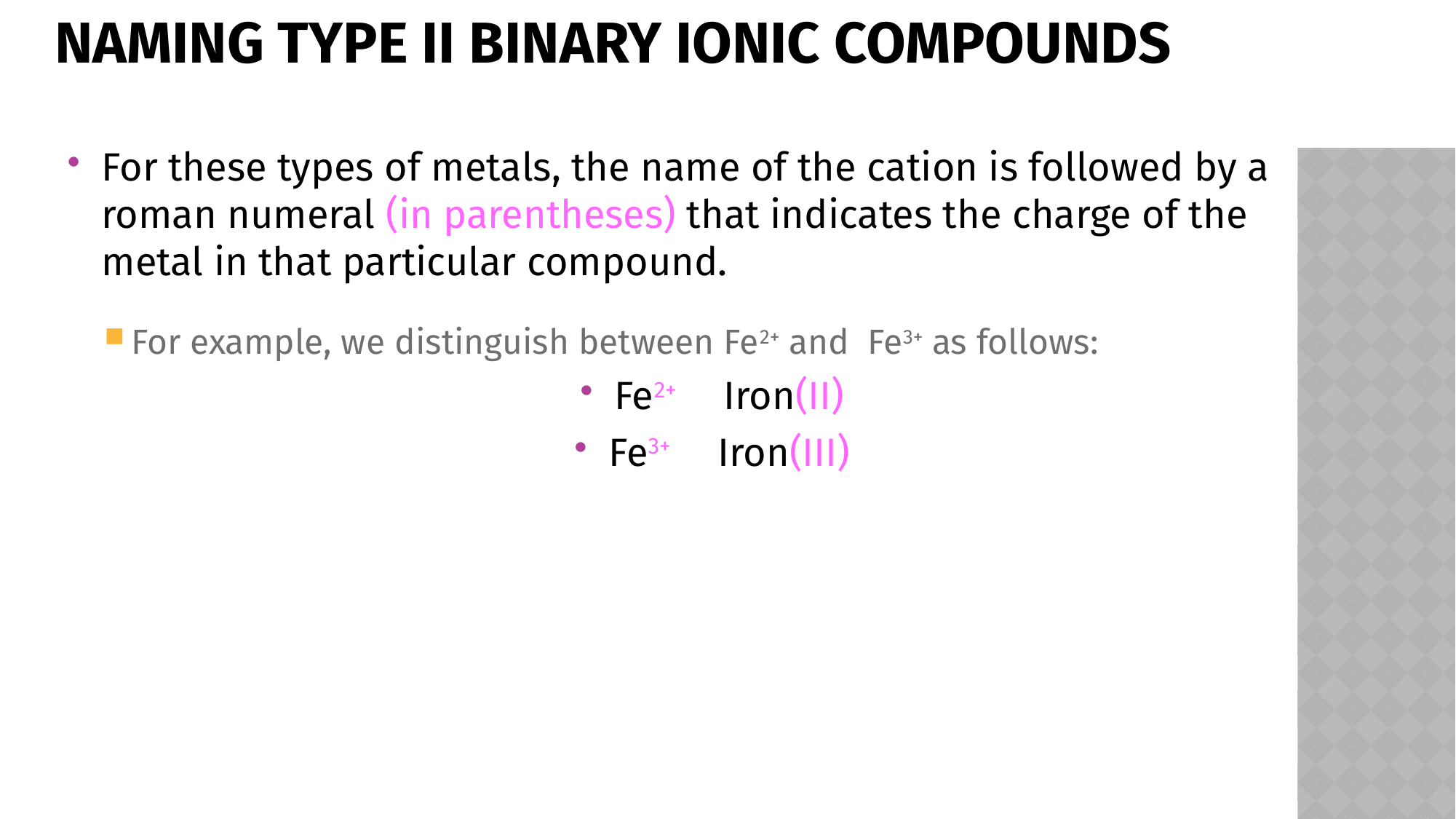

# Naming Type II Binary Ionic Compounds
For these types of metals, the name of the cation is followed by a roman numeral (in parentheses) that indicates the charge of the metal in that particular compound.

For example, we distinguish between Fe2+ and  Fe3+ as follows:
Fe2+ 	Iron(II)
Fe3+ 	Iron(III)